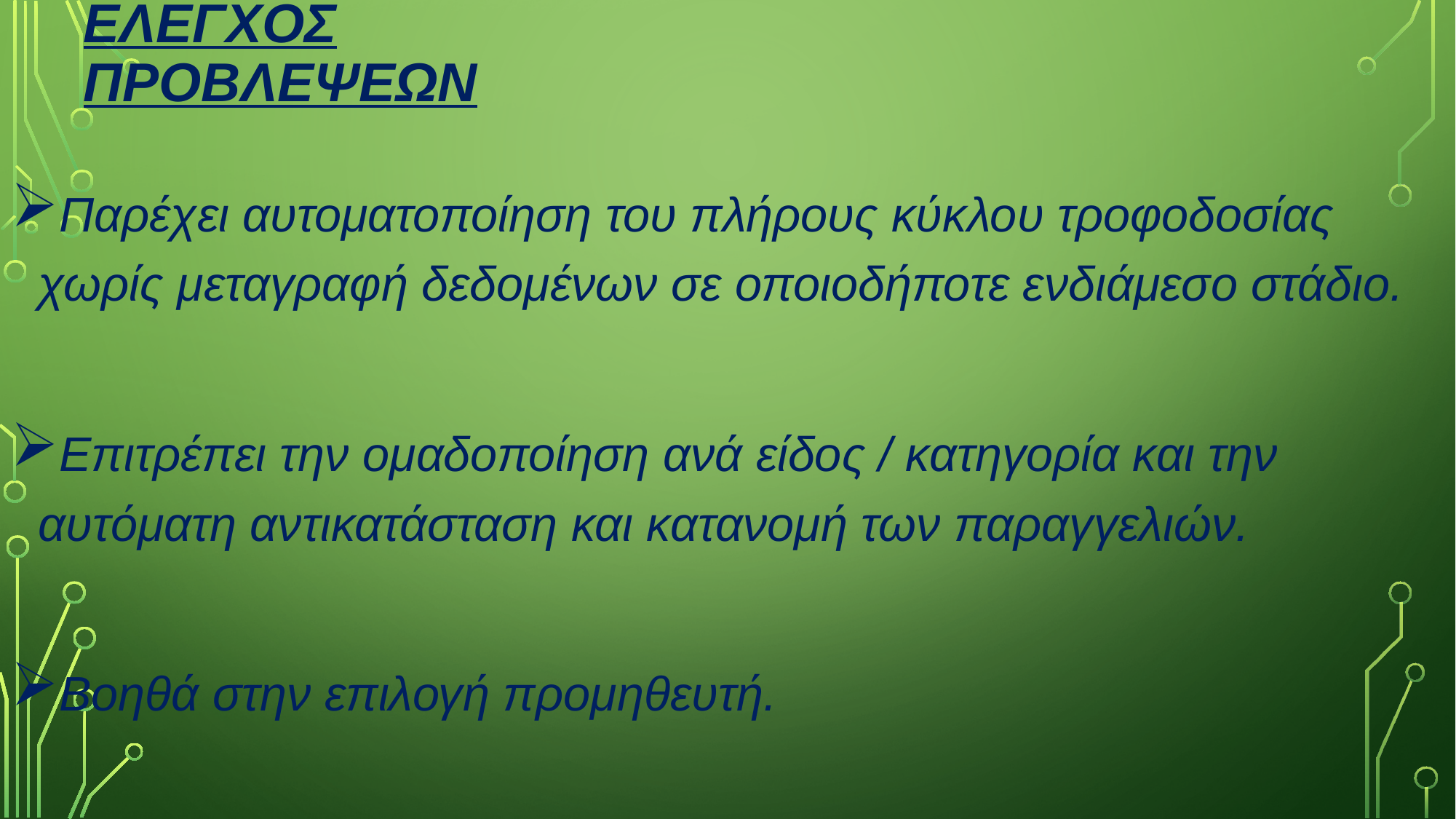

# Ελεγχοσ προβλεψεων

Παρέχει αυτοματοποίηση του πλήρους κύκλου τροφοδοσίας χωρίς μεταγραφή δεδομένων σε οποιοδήποτε ενδιάμεσο στάδιο.

Επιτρέπει την ομαδοποίηση ανά είδος / κατηγορία και την αυτόματη αντικατάσταση και κατανομή των παραγγελιών.

Βοηθά στην επιλογή προμηθευτή.